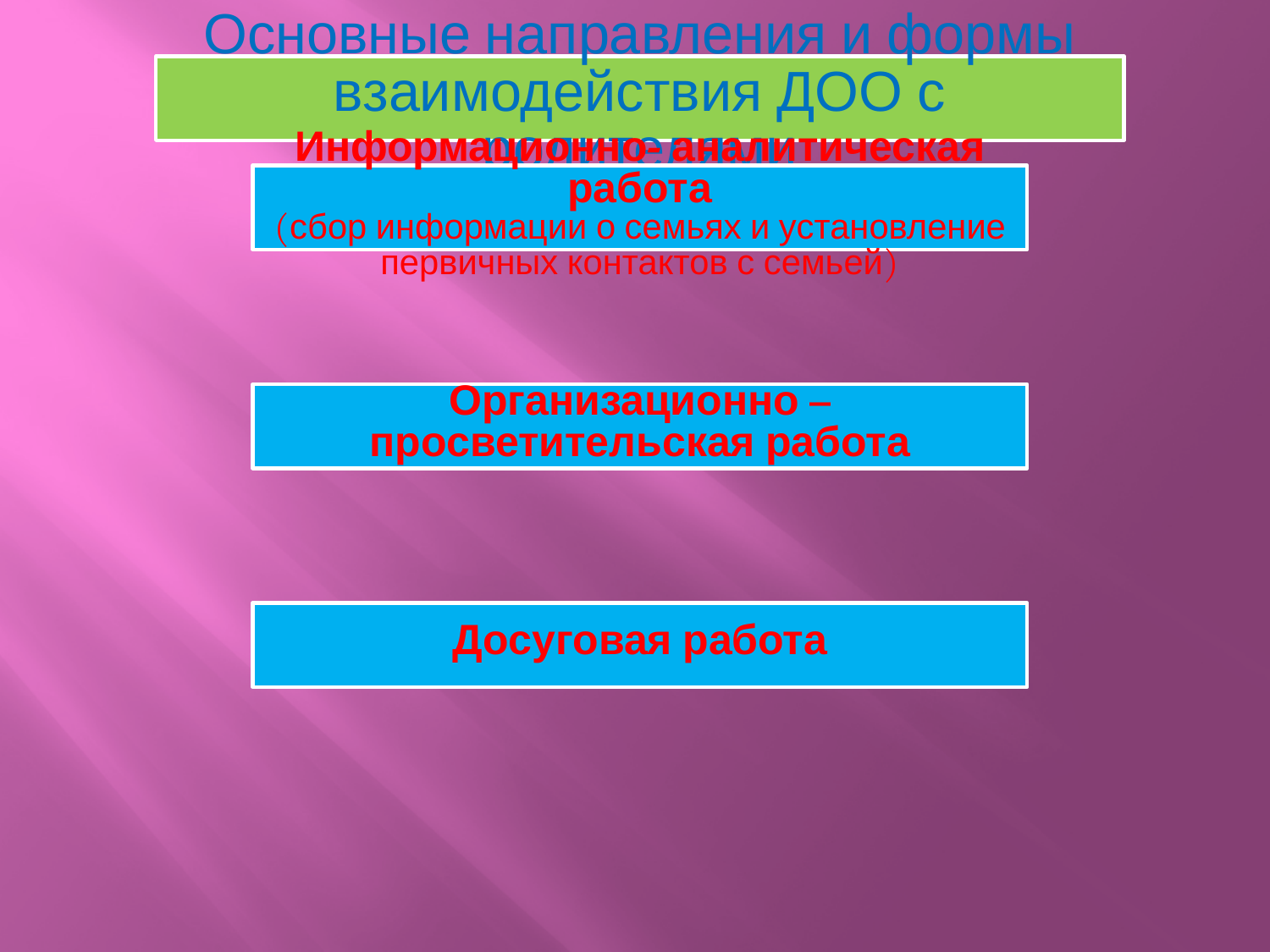

(сбор информации о семьях и установление первичных контактов с семьей)
Организационно – просветительская работа
Досуговая работа